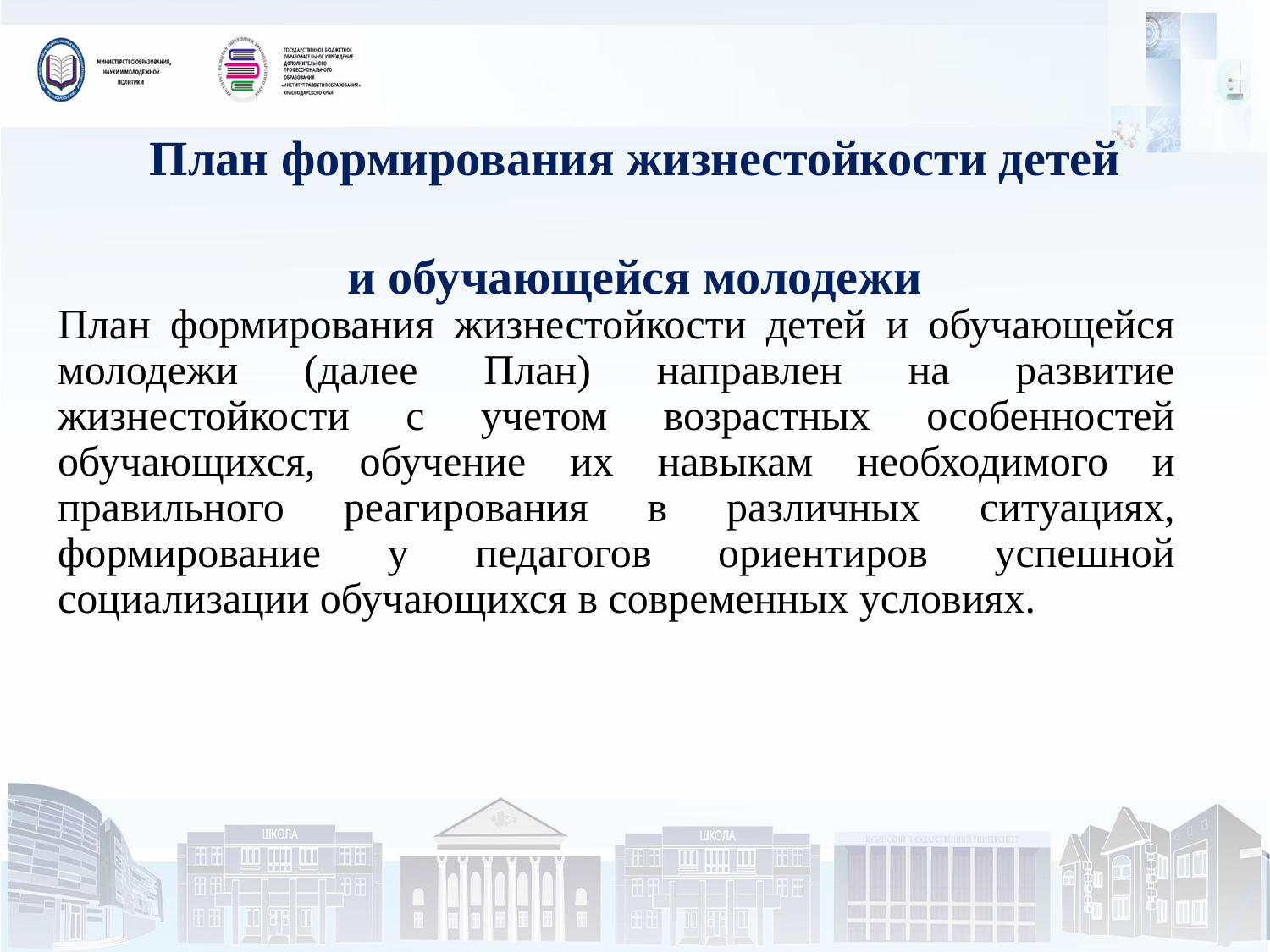

# План формирования жизнестойкости детей и обучающейся молодежи
План формирования жизнестойкости детей и обучающейся молодежи (далее План) направлен на развитие жизнестойкости с учетом возрастных особенностей обучающихся, обучение их навыкам необходимого и правильного реагирования в различных ситуациях, формирование у педагогов ориентиров успешной социализации обучающихся в современных условиях.